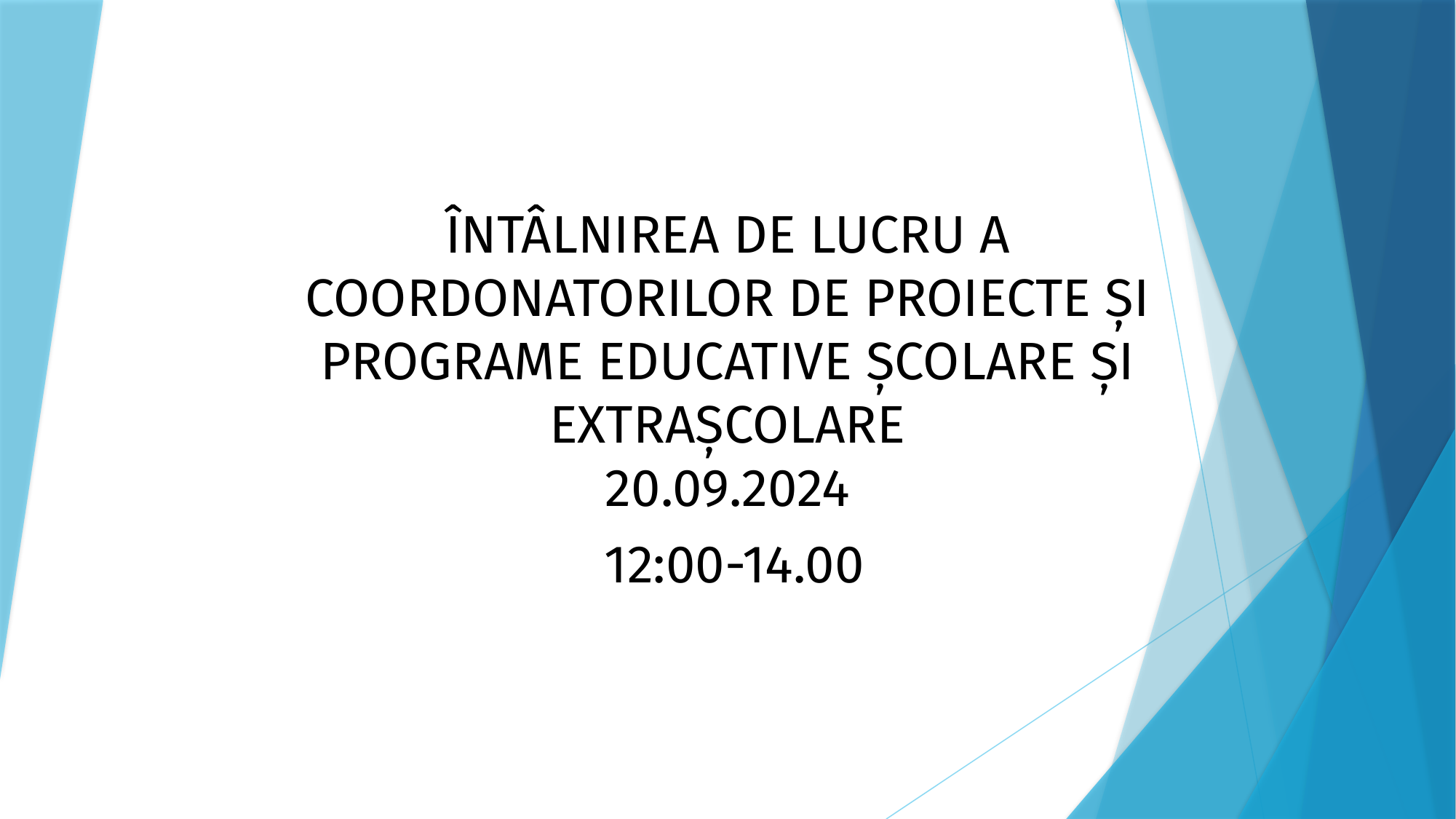

ÎNTÂLNIREA DE LUCRU A
COORDONATORILOR DE PROIECTE ȘI PROGRAME EDUCATIVE ȘCOLARE ȘI EXTRAȘCOLARE
20.09.2024
 12:00-14.00
#